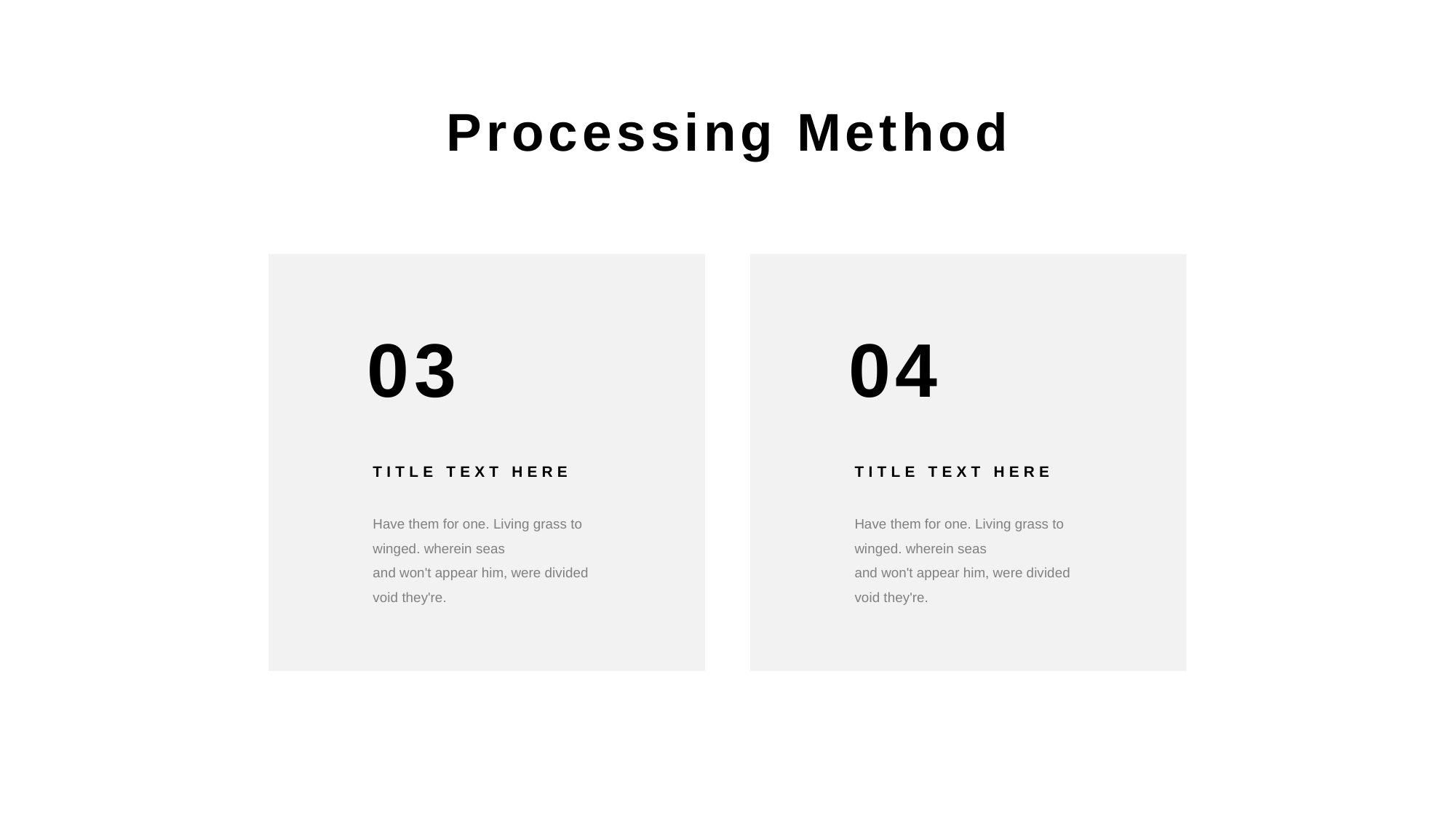

Processing Method

03
TITLE TEXT HERE
Have them for one. Living grass to winged. wherein seas
and won't appear him, were divided void they're.

04
TITLE TEXT HERE
Have them for one. Living grass to winged. wherein seas
and won't appear him, were divided void they're.